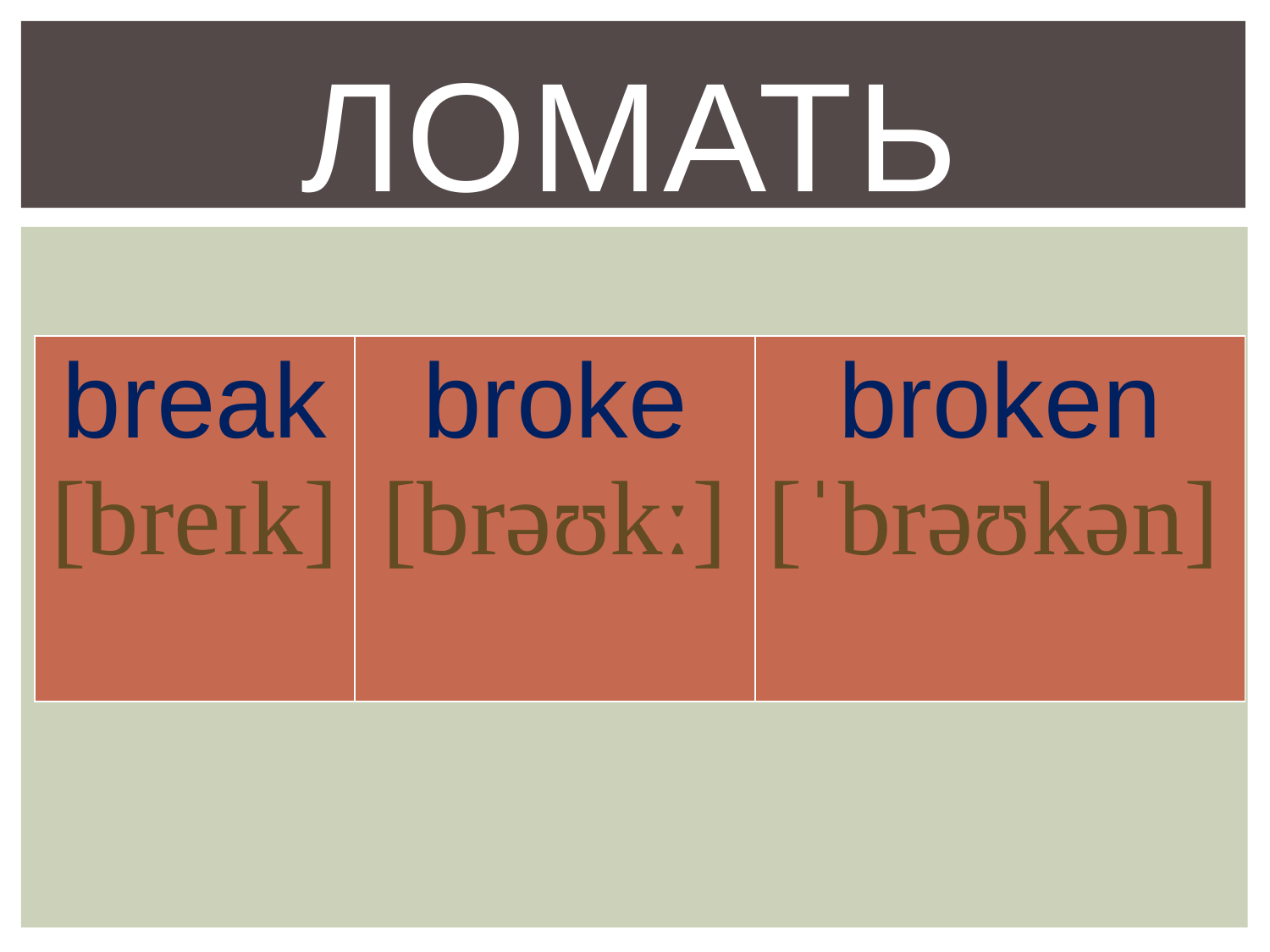

# ломать
| break [breɪk] | broke [brəʊkː] | broken [ˈbrəʊkən] |
| --- | --- | --- |